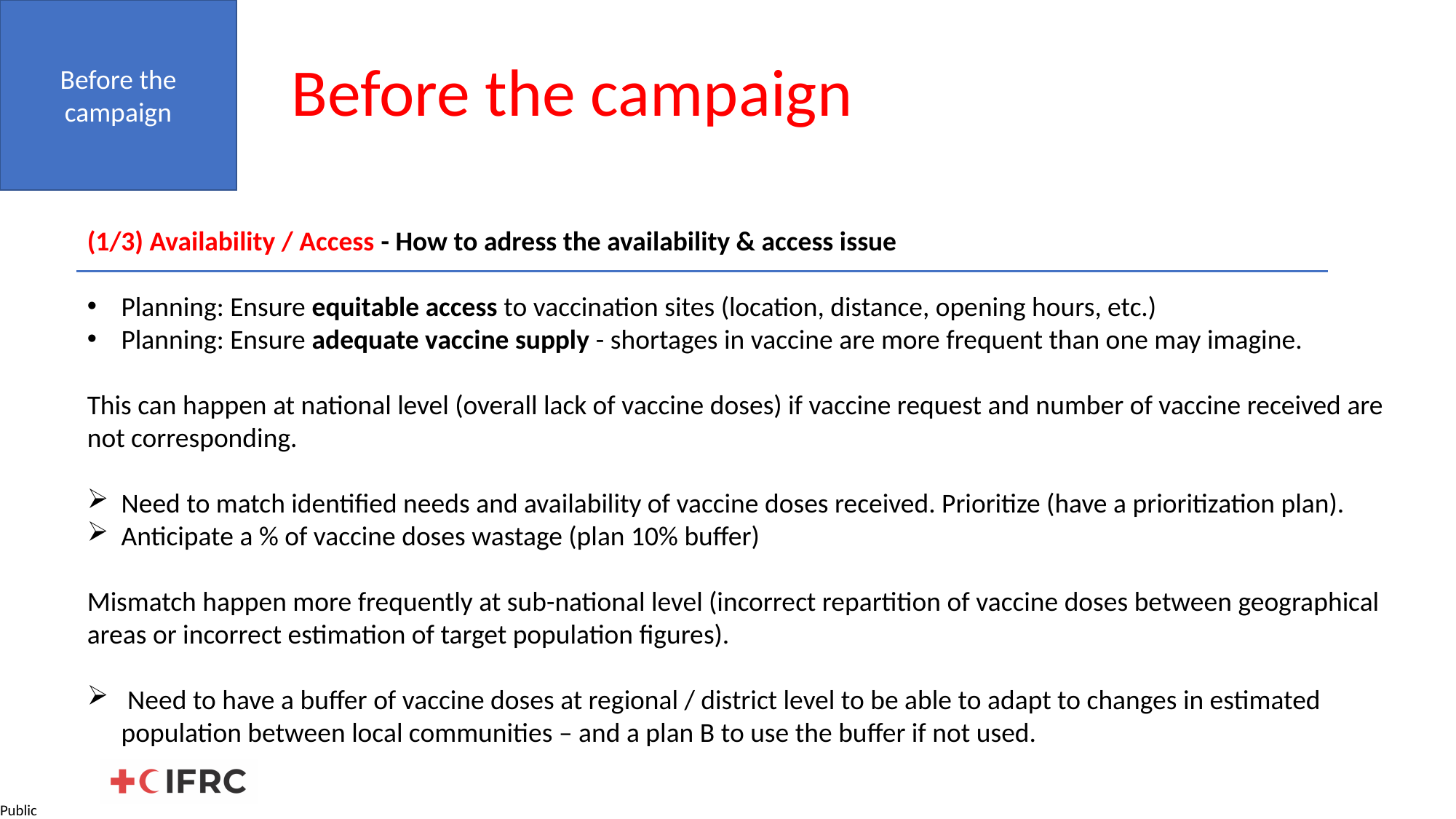

Before the campaign
# Before the campaign
(1/3) Availability / Access - How to adress the availability & access issue

Planning: Ensure equitable access to vaccination sites (location, distance, opening hours, etc.)
Planning: Ensure adequate vaccine supply - shortages in vaccine are more frequent than one may imagine.

This can happen at national level (overall lack of vaccine doses) if vaccine request and number of vaccine received are not corresponding.

Need to match identified needs and availability of vaccine doses received. Prioritize (have a prioritization plan).
Anticipate a % of vaccine doses wastage (plan 10% buffer)

Mismatch happen more frequently at sub-national level (incorrect repartition of vaccine doses between geographical areas or incorrect estimation of target population figures).

 Need to have a buffer of vaccine doses at regional / district level to be able to adapt to changes in estimated population between local communities – and a plan B to use the buffer if not used.